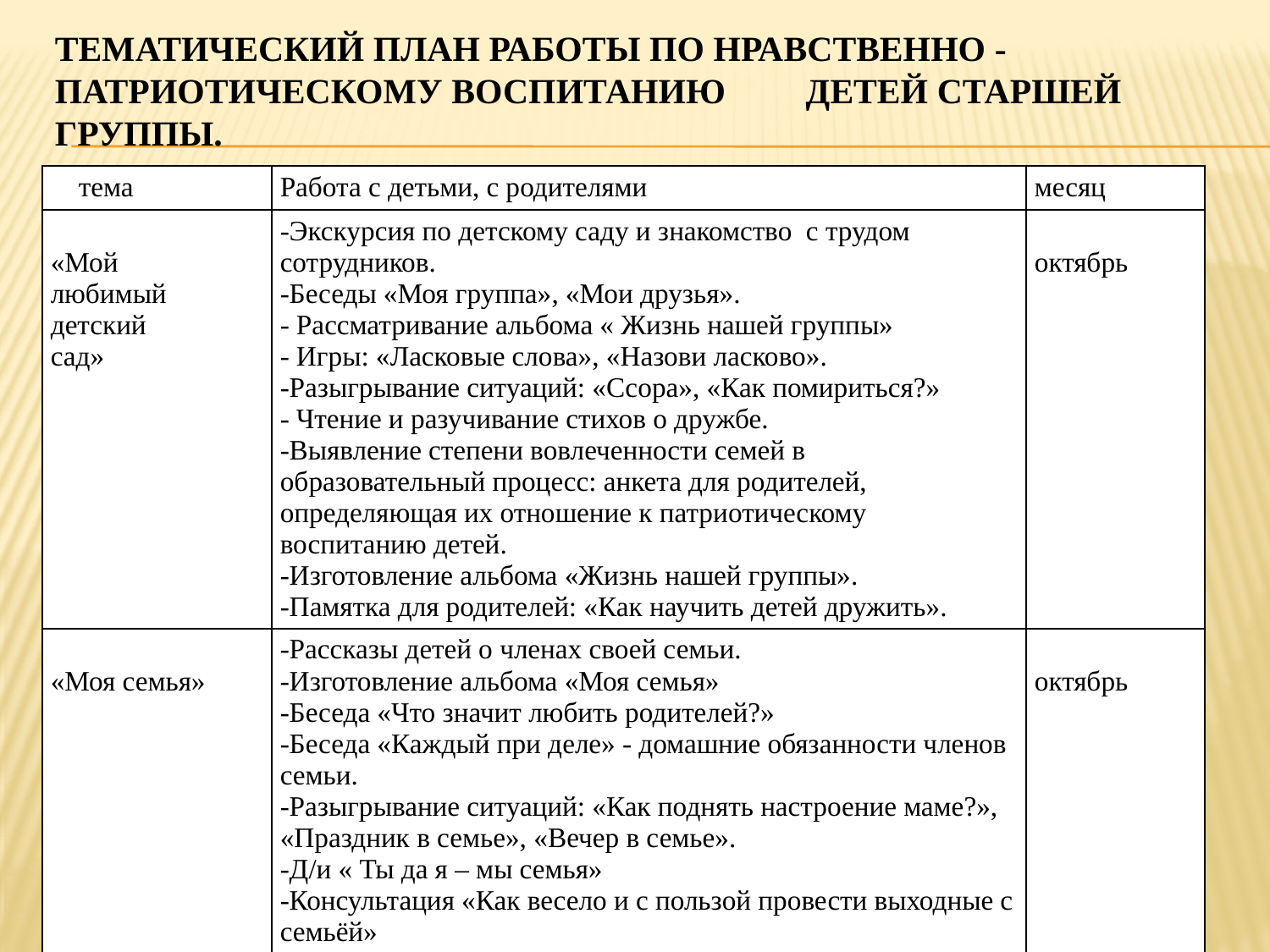

# Тематический план работы по нравственно - патриотическому воспитанию         детей старшей группы.
| тема | Работа с детьми, с родителями | месяц |
| --- | --- | --- |
| «Мой любимый детский сад» | -Экскурсия по детскому саду и знакомство  с трудом сотрудников. -Беседы «Моя группа», «Мои друзья». - Рассматривание альбома « Жизнь нашей группы» - Игры: «Ласковые слова», «Назови ласково». -Разыгрывание ситуаций: «Ссора», «Как помириться?» - Чтение и разучивание стихов о дружбе. -Выявление степени вовлеченности семей в образовательный процесс: анкета для родителей, определяющая их отношение к патриотическому воспитанию детей. -Изготовление альбома «Жизнь нашей группы». -Памятка для родителей: «Как научить детей дружить». | октябрь |
| «Моя семья» | -Рассказы детей о членах своей семьи. -Изготовление альбома «Моя семья» -Беседа «Что значит любить родителей?» -Беседа «Каждый при деле» - домашние обязанности членов семьи. -Разыгрывание ситуаций: «Как поднять настроение маме?», «Праздник в семье», «Вечер в семье». -Д/и « Ты да я – мы семья» -Консультация «Как весело и с пользой провести выходные с семьёй» | октябрь |